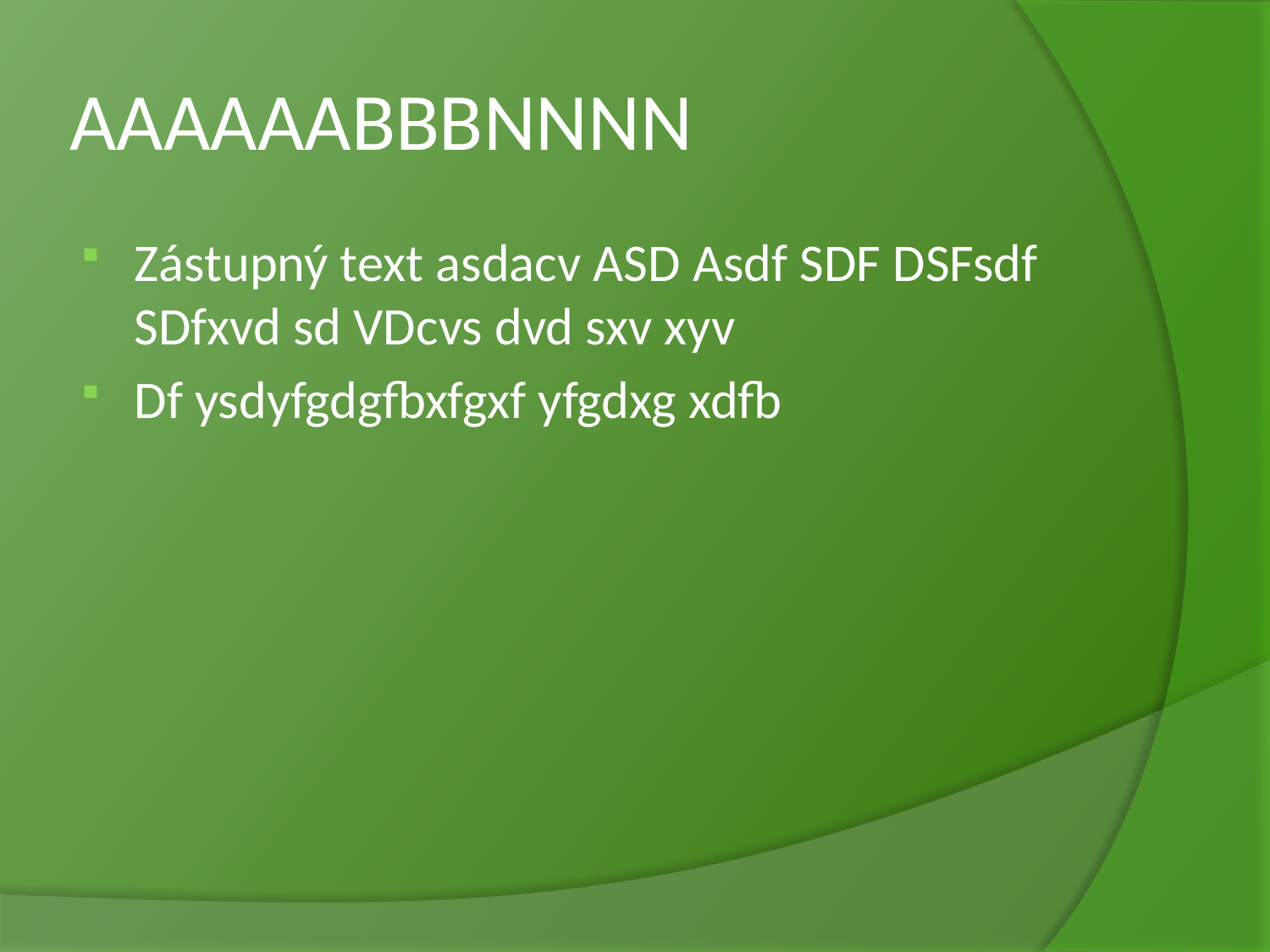

# AAAAAABBBNNNN
Zástupný text asdacv ASD Asdf SDF DSFsdf SDfxvd sd VDcvs dvd sxv xyv
Df ysdyfgdgfbxfgxf yfgdxg xdfb